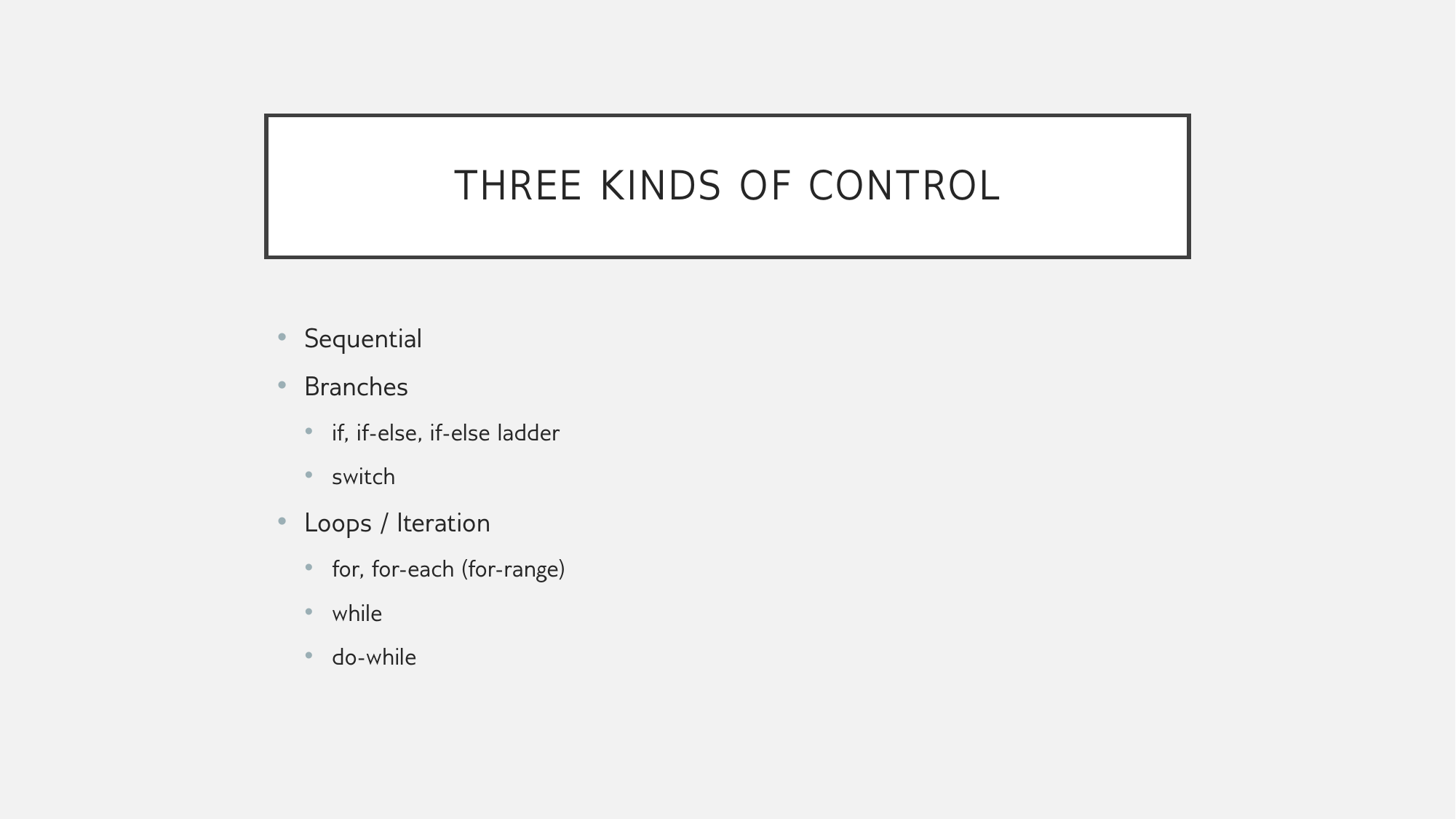

# Three Kinds Of Control
Sequential
Branches
if, if-else, if-else ladder
switch
Loops / Iteration
for, for-each (for-range)
while
do-while